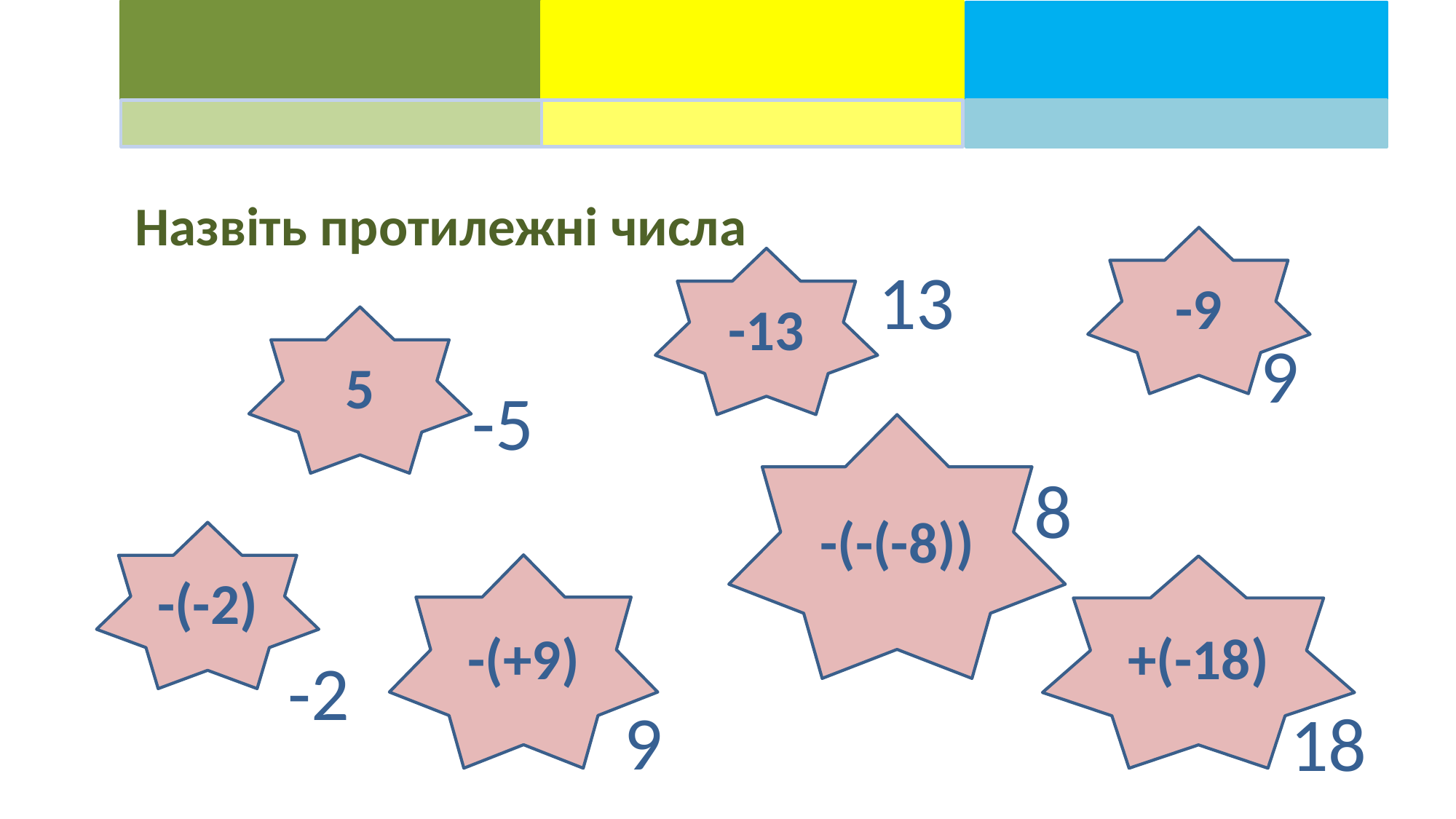

Назвіть протилежні числа
-9
-13
13

5
9
-5
-(-(-8))
8
-(-2)
-(+9)
+(-18)
-2
9
18